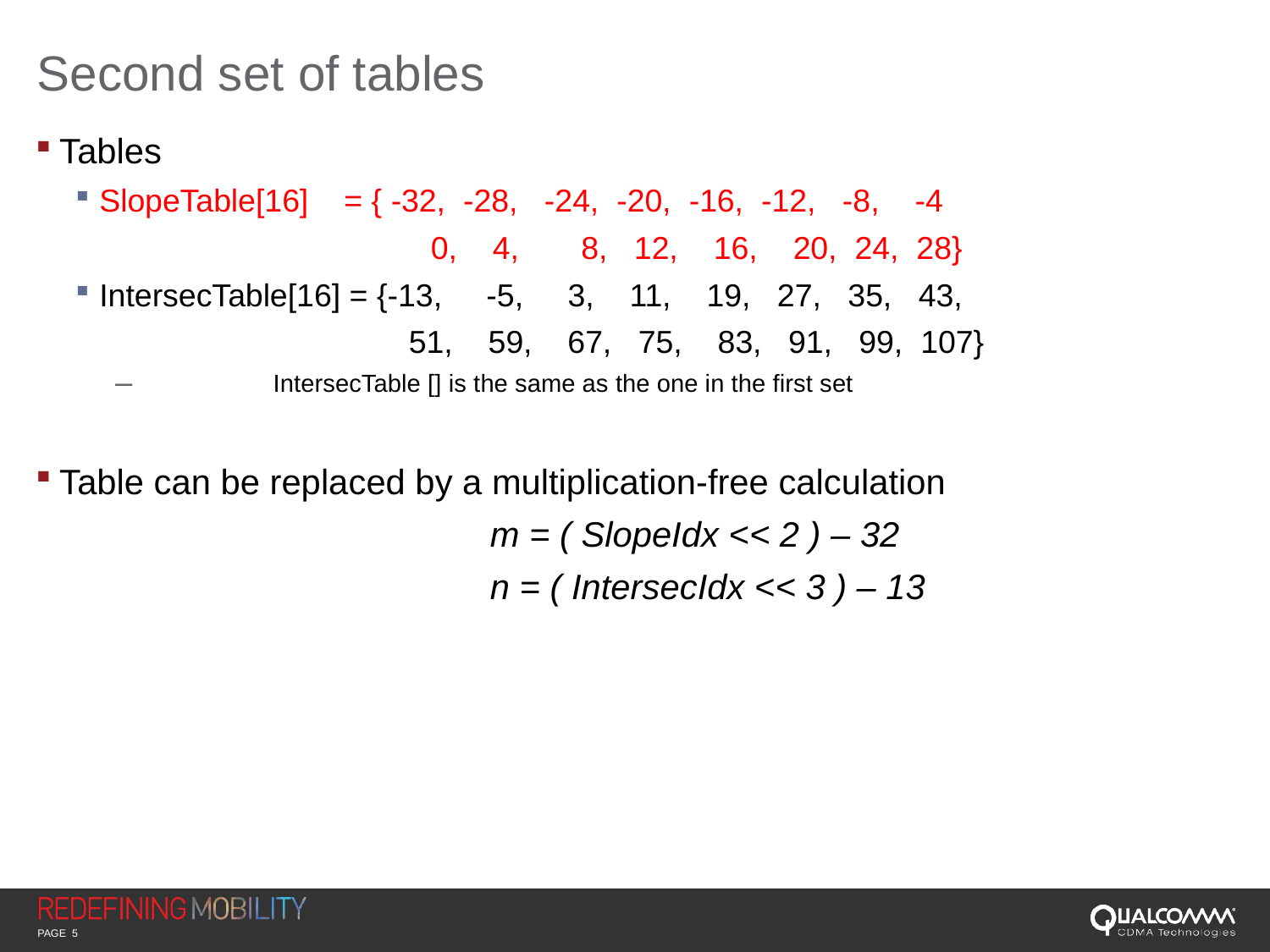

# Second set of tables
Tables
SlopeTable[16]    = { -32,  -28,   -24,  -20,  -16,  -12,   -8,    -4
                                        0,    4,       8,   12,    16,    20,  24,  28}
IntersecTable[16] = {-13,     -5,     3,    11,    19,   27,   35,   43,
                                          51,    59,    67,   75,    83,   91,   99,  107}
	IntersecTable [] is the same as the one in the first set

Table can be replaced by a multiplication-free calculation
				 m = ( SlopeIdx << 2 ) – 32
				 n = ( IntersecIdx << 3 ) – 13